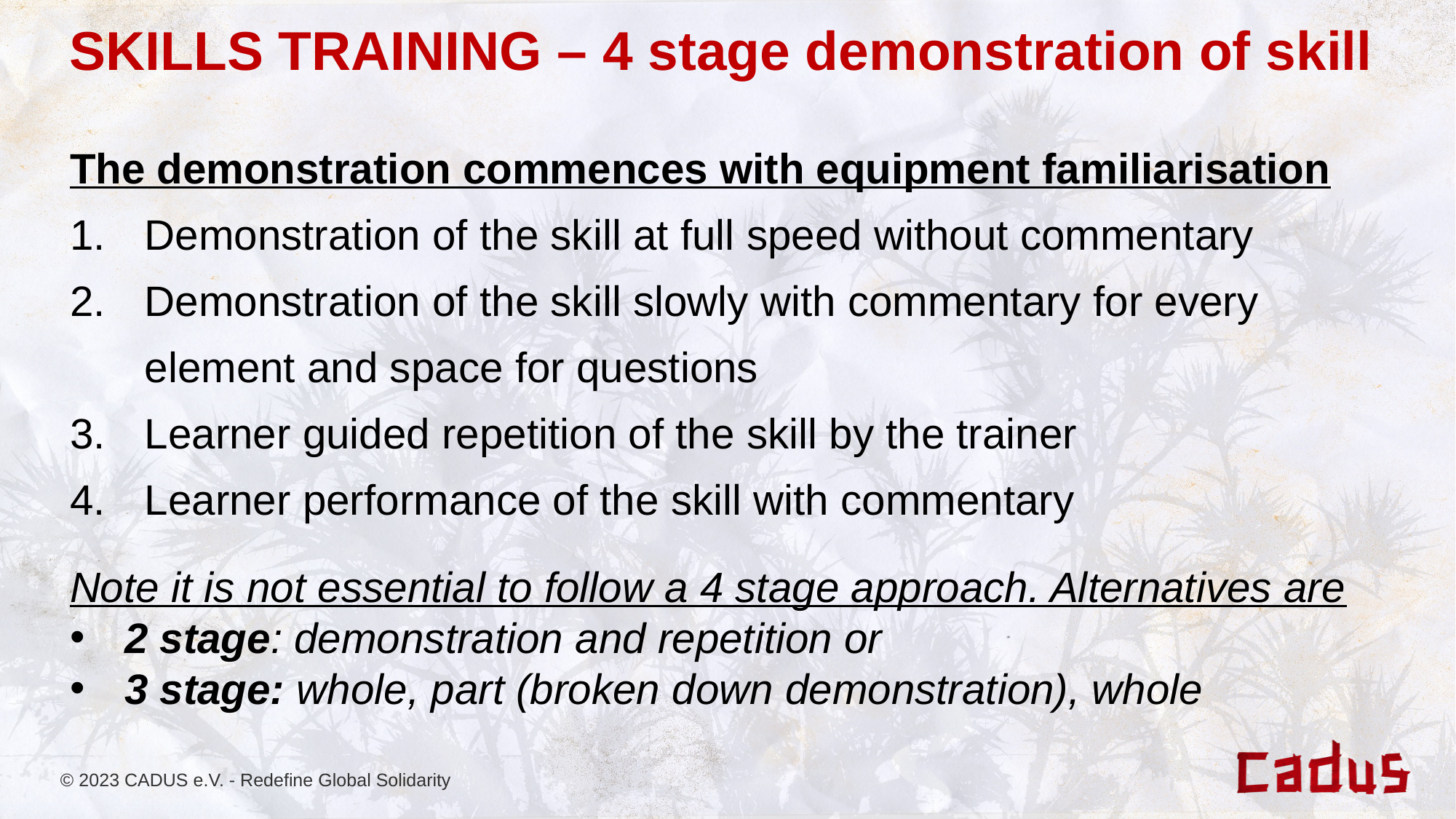

SKILLS TRAINING – 4 stage demonstration of skill

The demonstration commences with equipment familiarisation
Demonstration of the skill at full speed without commentary
Demonstration of the skill slowly with commentary for every element and space for questions
Learner guided repetition of the skill by the trainer
Learner performance of the skill with commentary
Note it is not essential to follow a 4 stage approach. Alternatives are
2 stage: demonstration and repetition or
3 stage: whole, part (broken down demonstration), whole